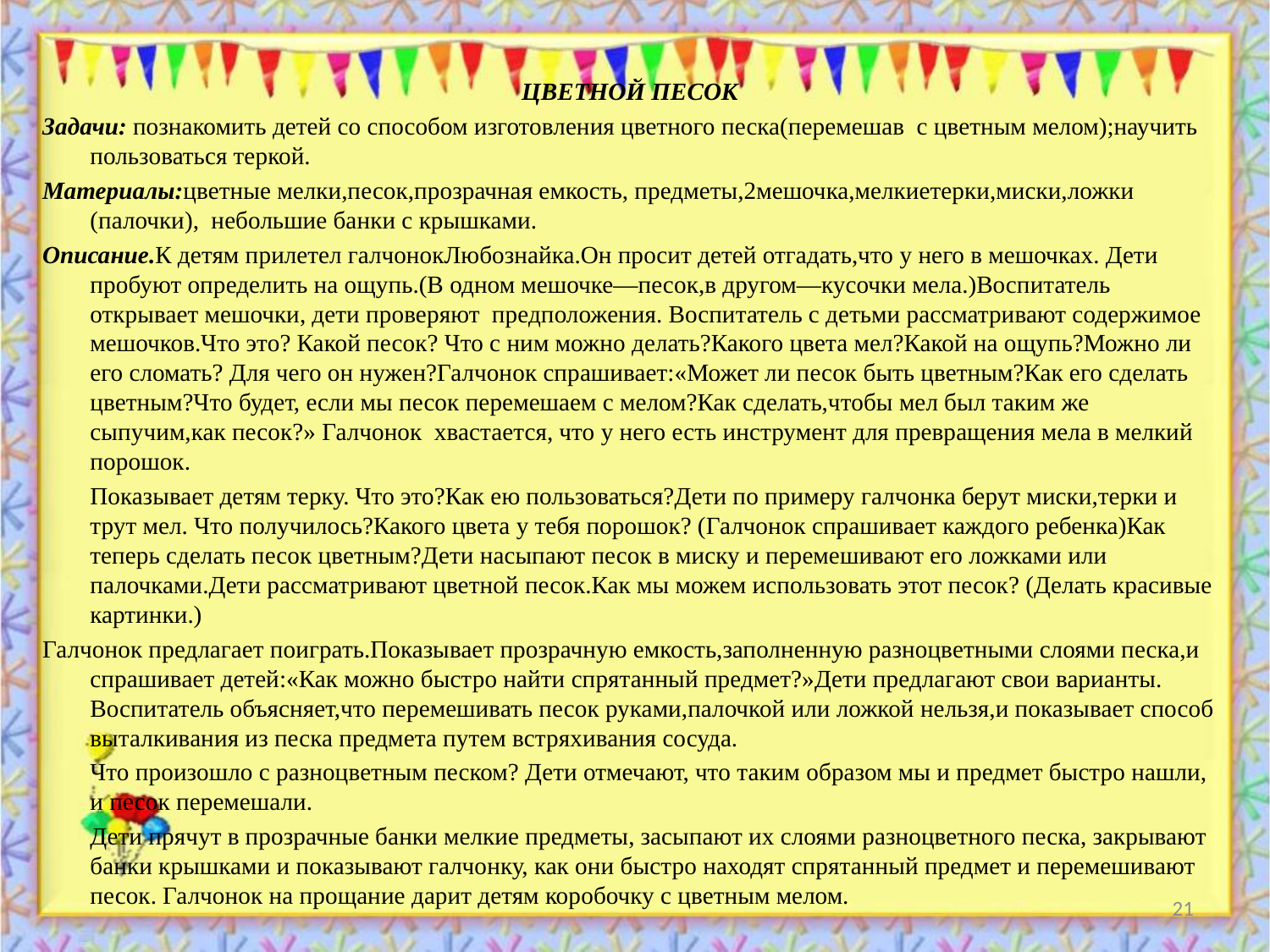

ЦВЕТНОЙ ПЕСОК
Задачи: познакомить детей со способом изготовления цветного песка(перемешав  с цветным мелом);научить пользоваться теркой.
Материалы:цветные мелки,песок,прозрачная емкость, предметы,2мешочка,мелкиетерки,миски,ложки (палочки),  небольшие банки с крышками.
Описание.К детям прилетел галчонокЛюбознайка.Он просит детей отгадать,что у него в мешочках. Дети пробуют определить на ощупь.(В одном мешочке—песок,в другом—кусочки мела.)Воспитатель открывает мешочки, дети проверяют  предположения. Воспитатель с детьми рассматривают содержимое мешочков.Что это? Какой песок? Что с ним можно делать?Какого цвета мел?Какой на ощупь?Можно ли его сломать? Для чего он нужен?Галчонок спрашивает:«Может ли песок быть цветным?Как его сделать цветным?Что будет, если мы песок перемешаем с мелом?Как сделать,чтобы мел был таким же сыпучим,как песок?» Галчонок  хвастается, что у него есть инструмент для превращения мела в мелкий порошок.
	Показывает детям терку. Что это?Как ею пользоваться?Дети по примеру галчонка берут миски,терки и трут мел. Что получилось?Какого цвета у тебя порошок? (Галчонок спрашивает каждого ребенка)Как теперь сделать песок цветным?Дети насыпают песок в миску и перемешивают его ложками или палочками.Дети рассматривают цветной песок.Как мы можем использовать этот песок? (Делать красивые картинки.)
Галчонок предлагает поиграть.Показывает прозрачную емкость,заполненную разноцветными слоями песка,и спрашивает детей:«Как можно быстро найти спрятанный предмет?»Дети предлагают свои варианты. Воспитатель объясняет,что перемешивать песок руками,палочкой или ложкой нельзя,и показывает способ выталкивания из песка предмета путем встряхивания сосуда.
	Что произошло с разноцветным песком? Дети отмечают, что таким образом мы и предмет быстро нашли, и песок перемешали.
	Дети прячут в прозрачные банки мелкие предметы, засыпают их слоями разноцветного песка, закрывают банки крышками и показывают галчонку, как они быстро находят спрятанный предмет и перемешивают песок. Галчонок на прощание дарит детям коробочку с цветным мелом.

21